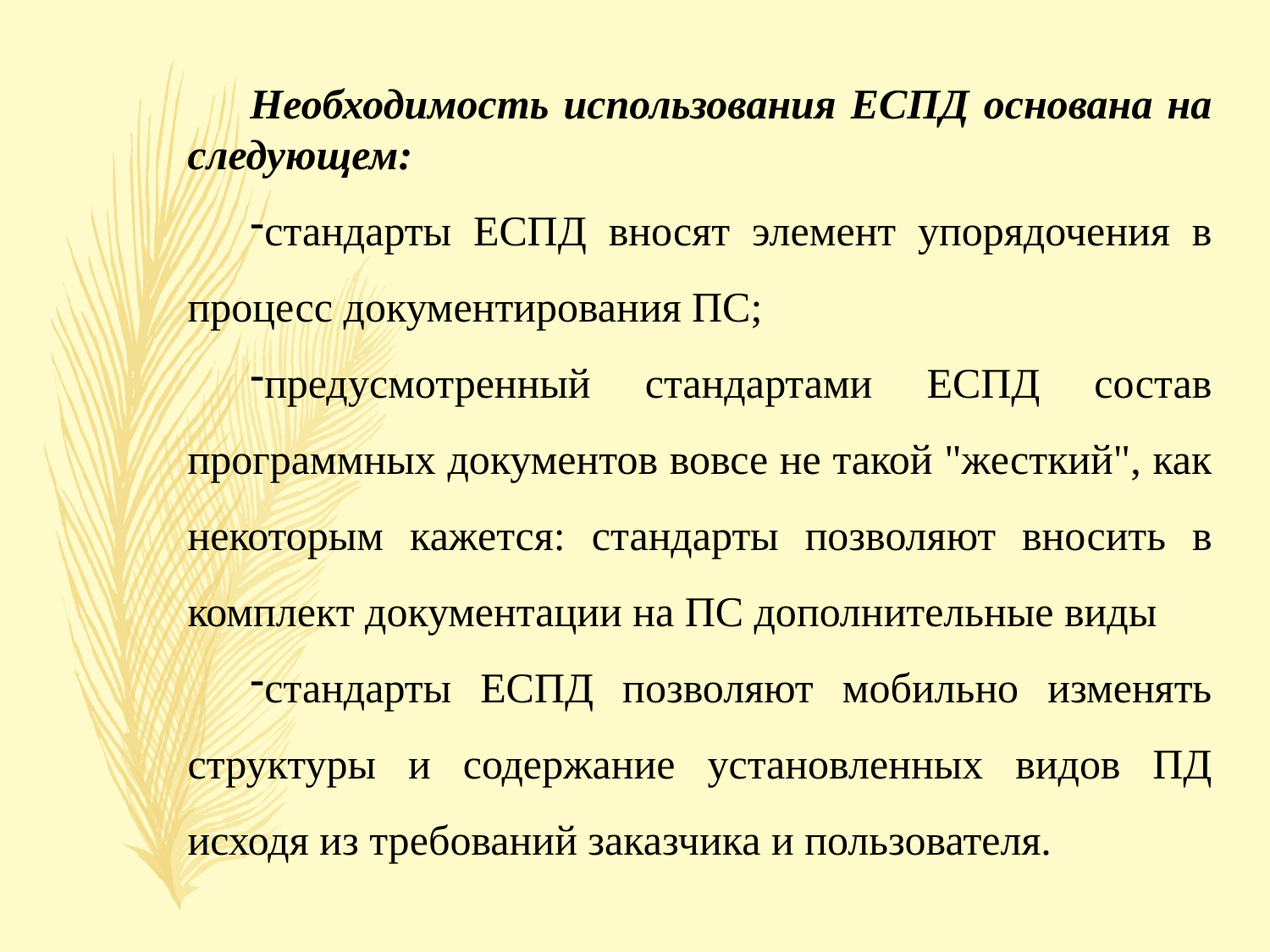

Необходимость использования ЕСПД основана на следующем:
стандарты ЕСПД вносят элемент упорядочения в процесс документирования ПС;
предусмотренный стандартами ЕСПД состав программных документов вовсе не такой "жесткий", как некоторым кажется: стандарты позволяют вносить в комплект документации на ПС дополнительные виды
стандарты ЕСПД позволяют мобильно изменять структуры и содержание установленных видов ПД исходя из требований заказчика и пользователя.